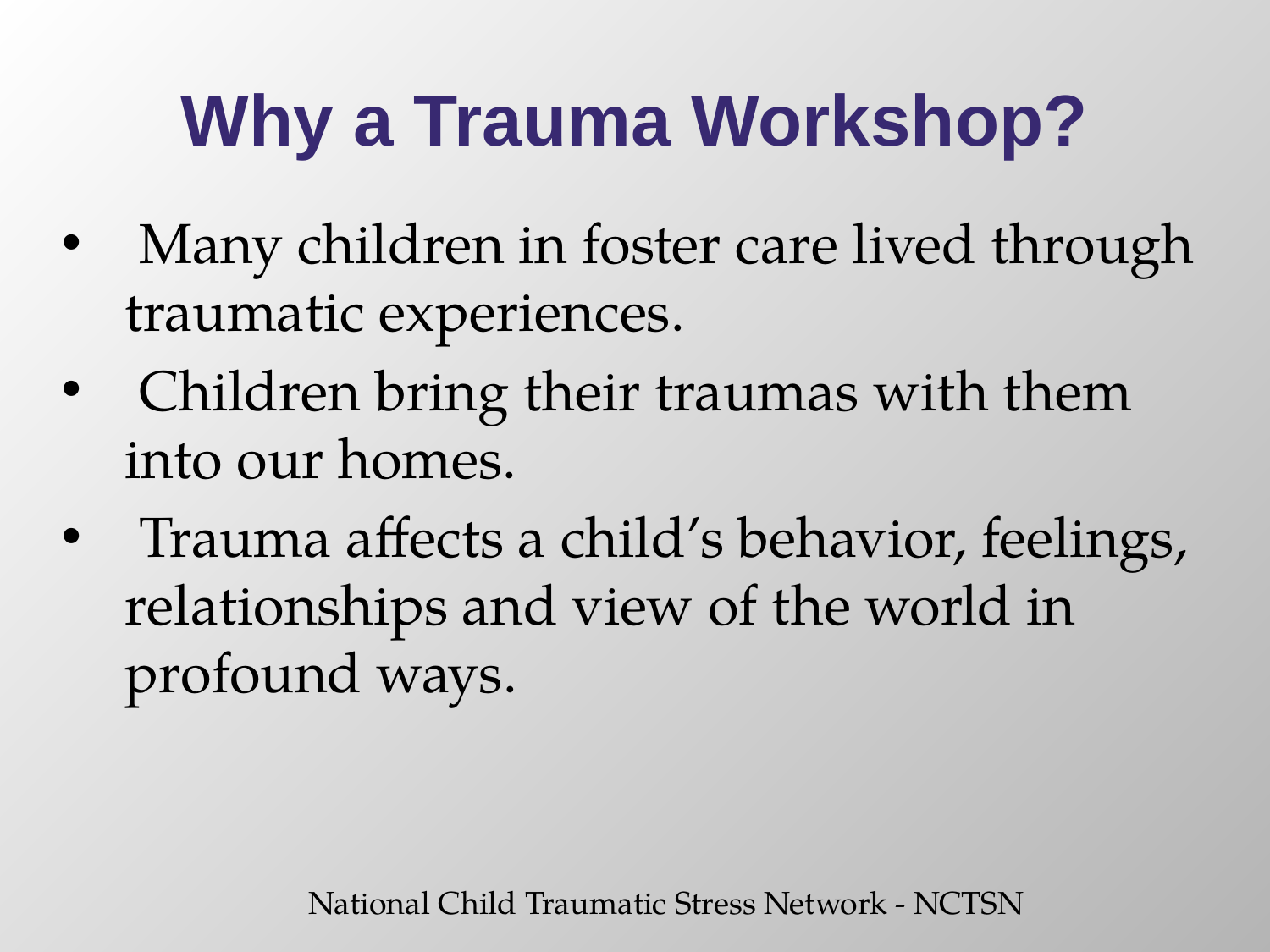

# Why a Trauma Workshop?
 Many children in foster care lived through traumatic experiences.
 Children bring their traumas with them into our homes.
 Trauma affects a child’s behavior, feelings, relationships and view of the world in profound ways.
National Child Traumatic Stress Network - NCTSN